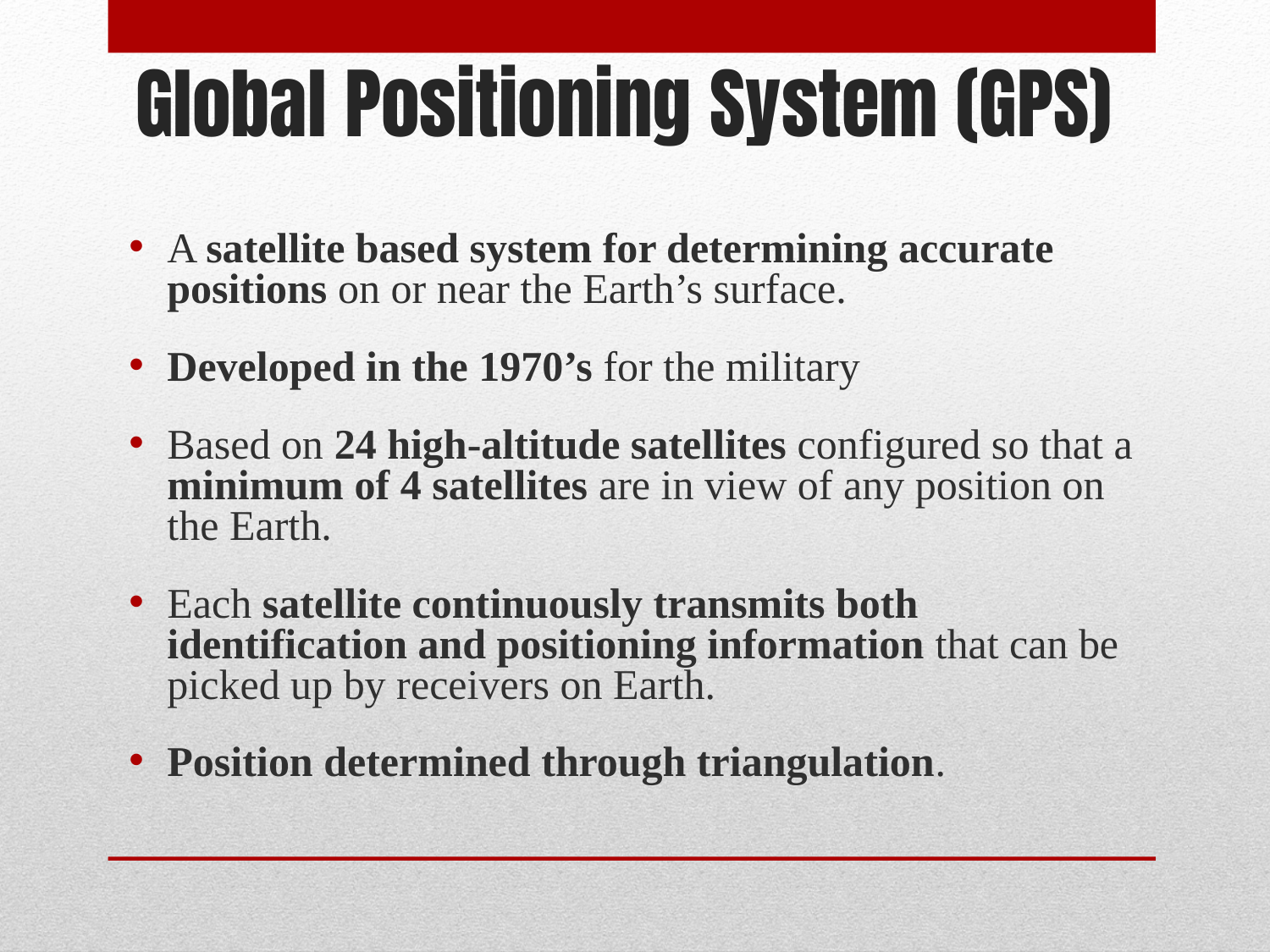

Global Positioning System (GPS)
A satellite based system for determining accurate positions on or near the Earth’s surface.

Developed in the 1970’s for the military

Based on 24 high-altitude satellites configured so that a minimum of 4 satellites are in view of any position on the Earth.

Each satellite continuously transmits both identification and positioning information that can be picked up by receivers on Earth.

Position determined through triangulation.